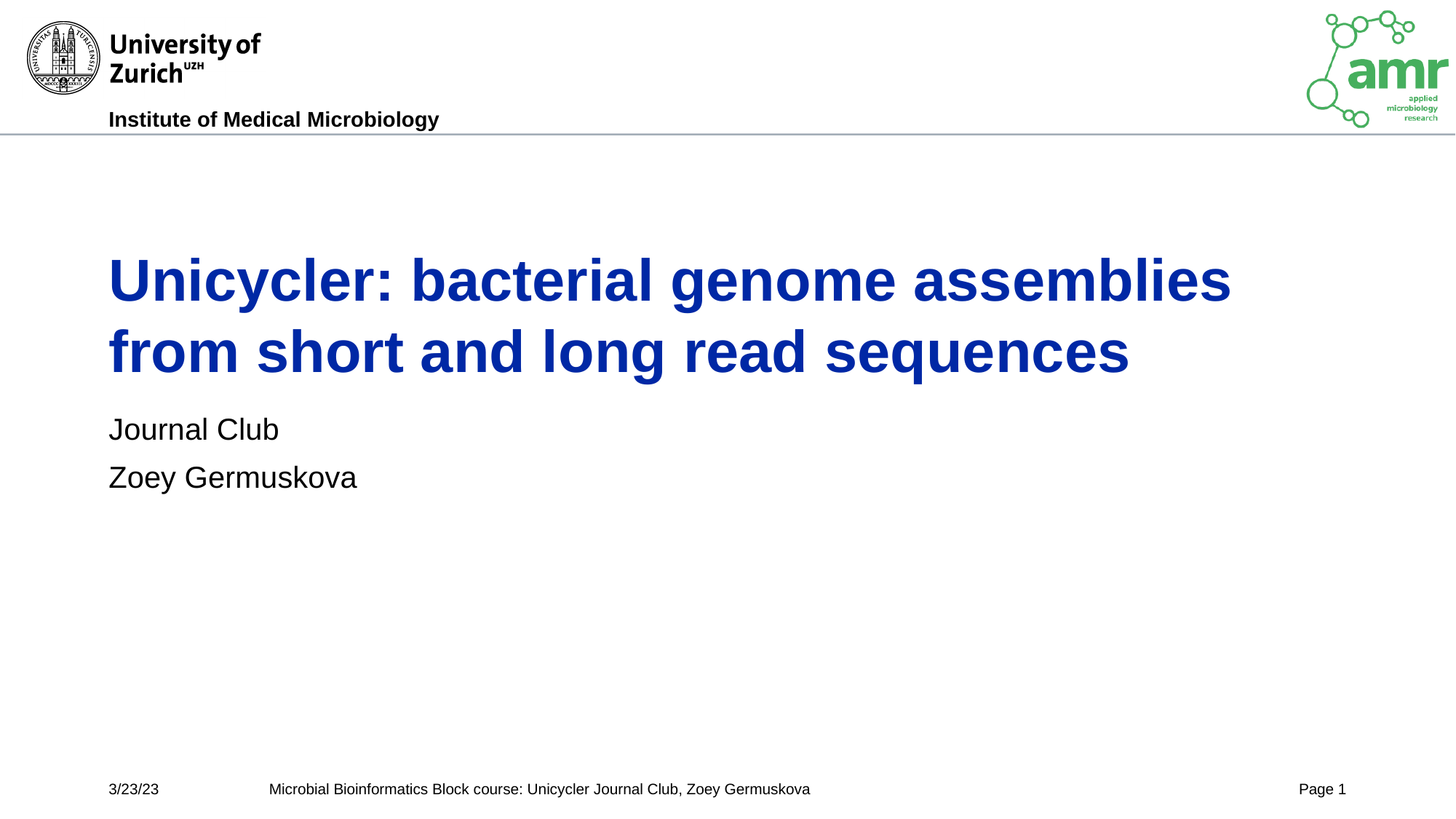

# Unicycler: bacterial genome assemblies from short and long read sequences
Journal Club
Zoey Germuskova
3/23/23
Microbial Bioinformatics Block course: Unicycler Journal Club, Zoey Germuskova
Page 1